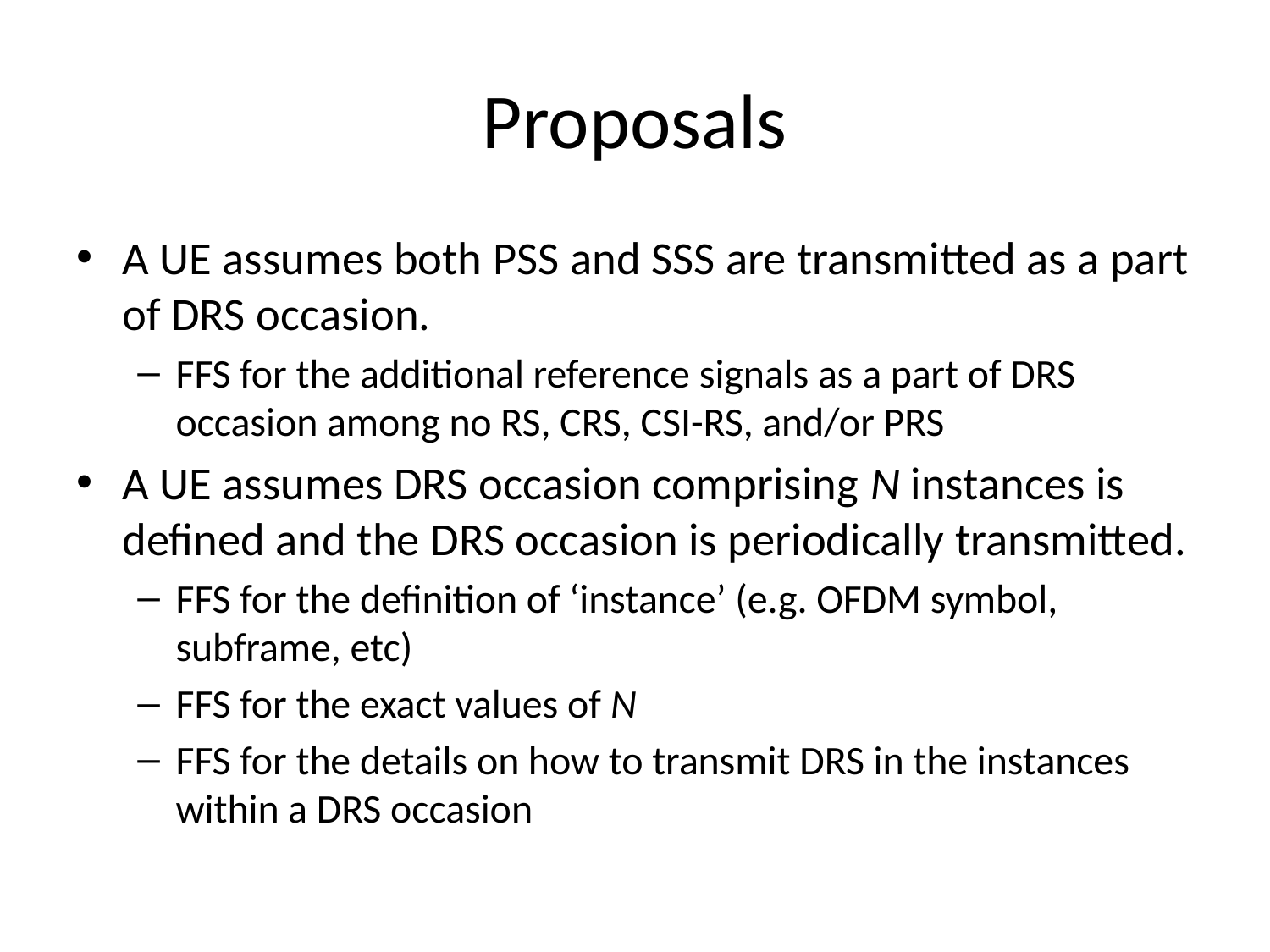

# Proposals
A UE assumes both PSS and SSS are transmitted as a part of DRS occasion.
FFS for the additional reference signals as a part of DRS occasion among no RS, CRS, CSI-RS, and/or PRS
A UE assumes DRS occasion comprising N instances is defined and the DRS occasion is periodically transmitted.
FFS for the definition of ‘instance’ (e.g. OFDM symbol, subframe, etc)
FFS for the exact values of N
FFS for the details on how to transmit DRS in the instances within a DRS occasion